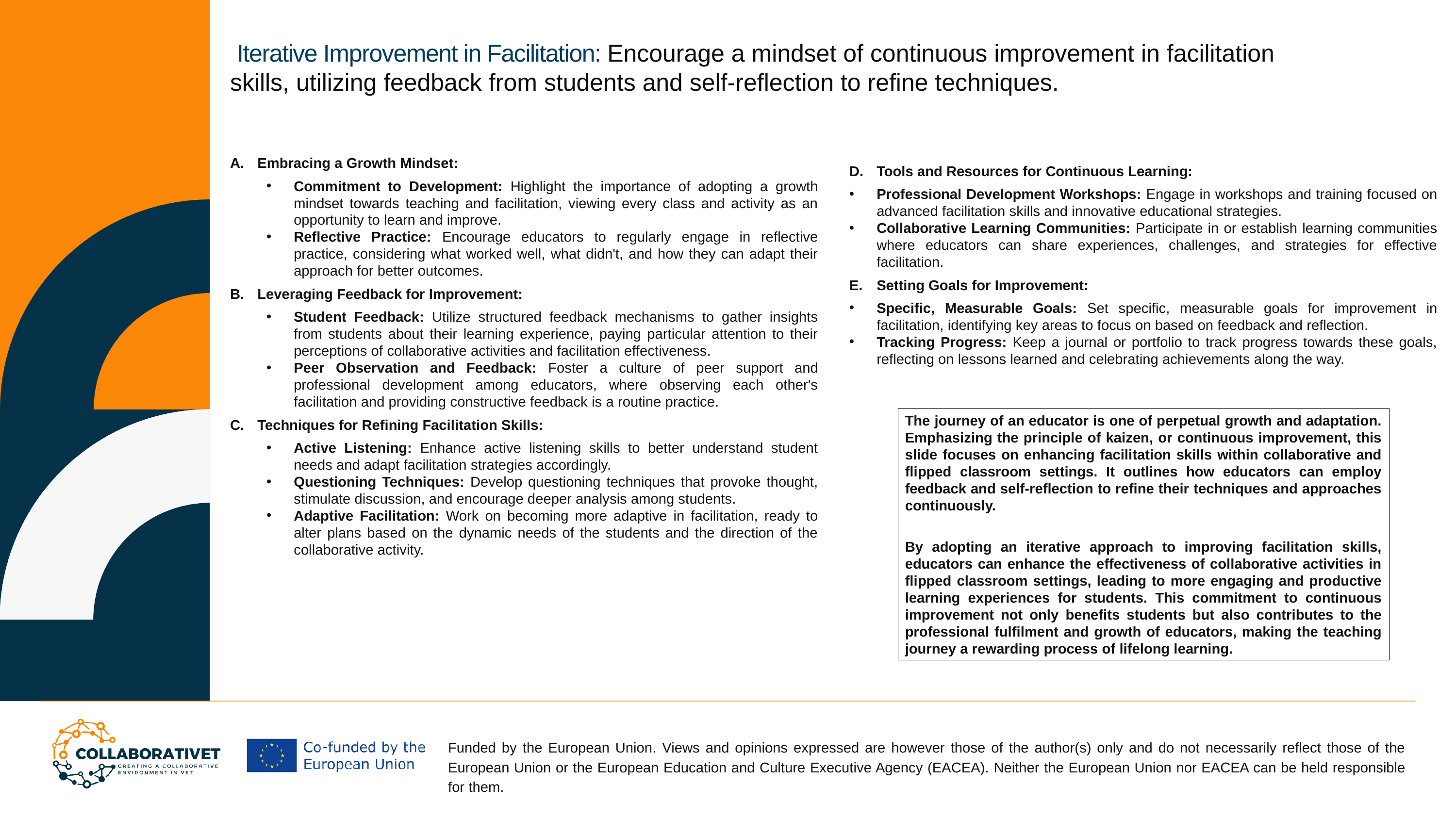

Iterative Improvement in Facilitation: Encourage a mindset of continuous improvement in facilitation skills, utilizing feedback from students and self-reflection to refine techniques.
Embracing a Growth Mindset:
Commitment to Development: Highlight the importance of adopting a growth mindset towards teaching and facilitation, viewing every class and activity as an opportunity to learn and improve.
Reflective Practice: Encourage educators to regularly engage in reflective practice, considering what worked well, what didn't, and how they can adapt their approach for better outcomes.
Leveraging Feedback for Improvement:
Student Feedback: Utilize structured feedback mechanisms to gather insights from students about their learning experience, paying particular attention to their perceptions of collaborative activities and facilitation effectiveness.
Peer Observation and Feedback: Foster a culture of peer support and professional development among educators, where observing each other's facilitation and providing constructive feedback is a routine practice.
Techniques for Refining Facilitation Skills:
Active Listening: Enhance active listening skills to better understand student needs and adapt facilitation strategies accordingly.
Questioning Techniques: Develop questioning techniques that provoke thought, stimulate discussion, and encourage deeper analysis among students.
Adaptive Facilitation: Work on becoming more adaptive in facilitation, ready to alter plans based on the dynamic needs of the students and the direction of the collaborative activity.
Tools and Resources for Continuous Learning:
Professional Development Workshops: Engage in workshops and training focused on advanced facilitation skills and innovative educational strategies.
Collaborative Learning Communities: Participate in or establish learning communities where educators can share experiences, challenges, and strategies for effective facilitation.
Setting Goals for Improvement:
Specific, Measurable Goals: Set specific, measurable goals for improvement in facilitation, identifying key areas to focus on based on feedback and reflection.
Tracking Progress: Keep a journal or portfolio to track progress towards these goals, reflecting on lessons learned and celebrating achievements along the way.

The journey of an educator is one of perpetual growth and adaptation. Emphasizing the principle of kaizen, or continuous improvement, this slide focuses on enhancing facilitation skills within collaborative and flipped classroom settings. It outlines how educators can employ feedback and self-reflection to refine their techniques and approaches continuously.
By adopting an iterative approach to improving facilitation skills, educators can enhance the effectiveness of collaborative activities in flipped classroom settings, leading to more engaging and productive learning experiences for students. This commitment to continuous improvement not only benefits students but also contributes to the professional fulfilment and growth of educators, making the teaching journey a rewarding process of lifelong learning.

Funded by the European Union. Views and opinions expressed are however those of the author(s) only and do not necessarily reflect those of the European Union or the European Education and Culture Executive Agency (EACEA). Neither the European Union nor EACEA can be held responsible for them.